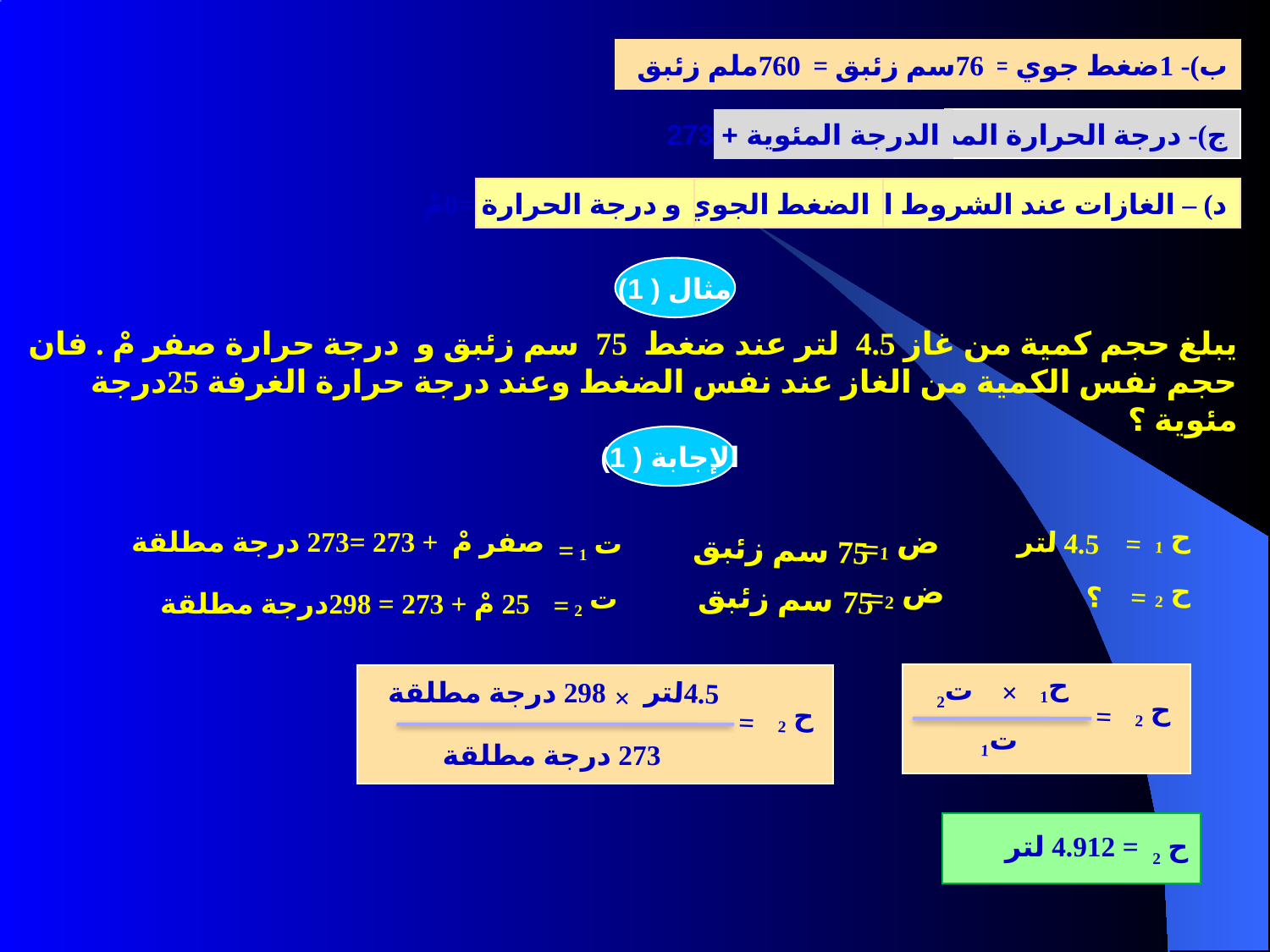

760ملم زئبق
76سم زئبق =
ب)- 1ضغط جوي =
ج)- درجة الحرارة المطلقة =
الدرجة المئوية + 273
و درجة الحرارة =0مْ
الضغط الجوي = 1
د) – الغازات عند الشروط المعيارية  (
مثال ( 1)
يبلغ حجم كمية من غاز 4.5  لتر عند ضغط  75  سم زئبق و  درجة حرارة صفر مْ . فان حجم نفس الكمية من الغاز عند نفس الضغط وعند درجة حرارة الغرفة 25درجة مئوية ؟
الإجابة ( 1)
ح 1
صفر مْ  + 273 =273 درجة مطلقة
4.5 لتر
ض 1
=
ت 1
75 سم زئبق
=
=
ض 2
ح 2
؟
=
75 سم زئبق
=
ت 2
25 مْ + 273 = 298درجة مطلقة
=
ح1
ت2
×
298 درجة مطلقة
4.5لتر
×

ح 2
=
ح 2
=
ت1
273 درجة مطلقة
ح 2  = 4.912 لتر